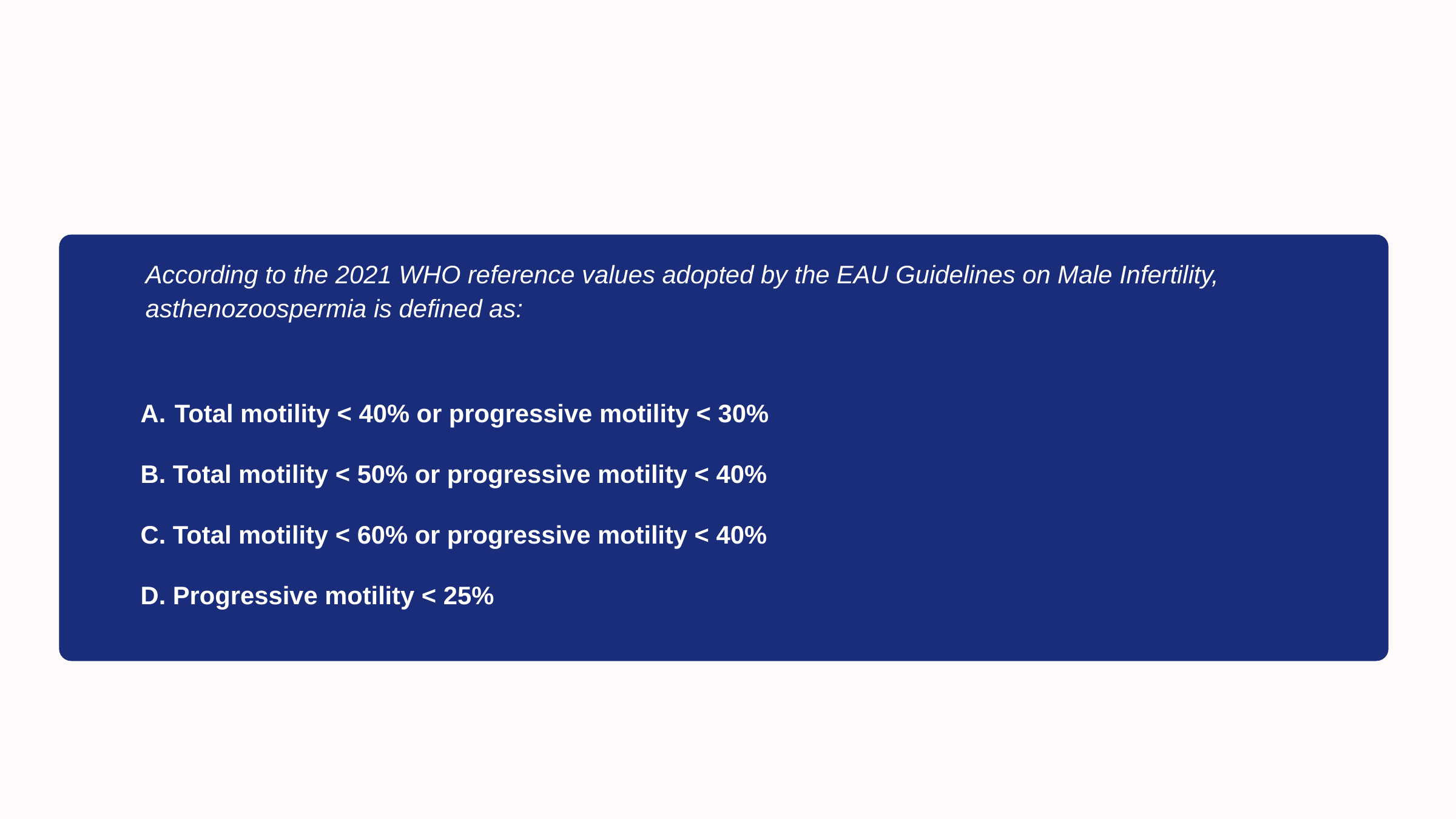

According to the 2021 WHO reference values adopted by the EAU Guidelines on Male Infertility, asthenozoospermia is defined as:
Total motility < 40% or progressive motility < 30%
B. Total motility < 50% or progressive motility < 40%
C. Total motility < 60% or progressive motility < 40%
D. Progressive motility < 25%